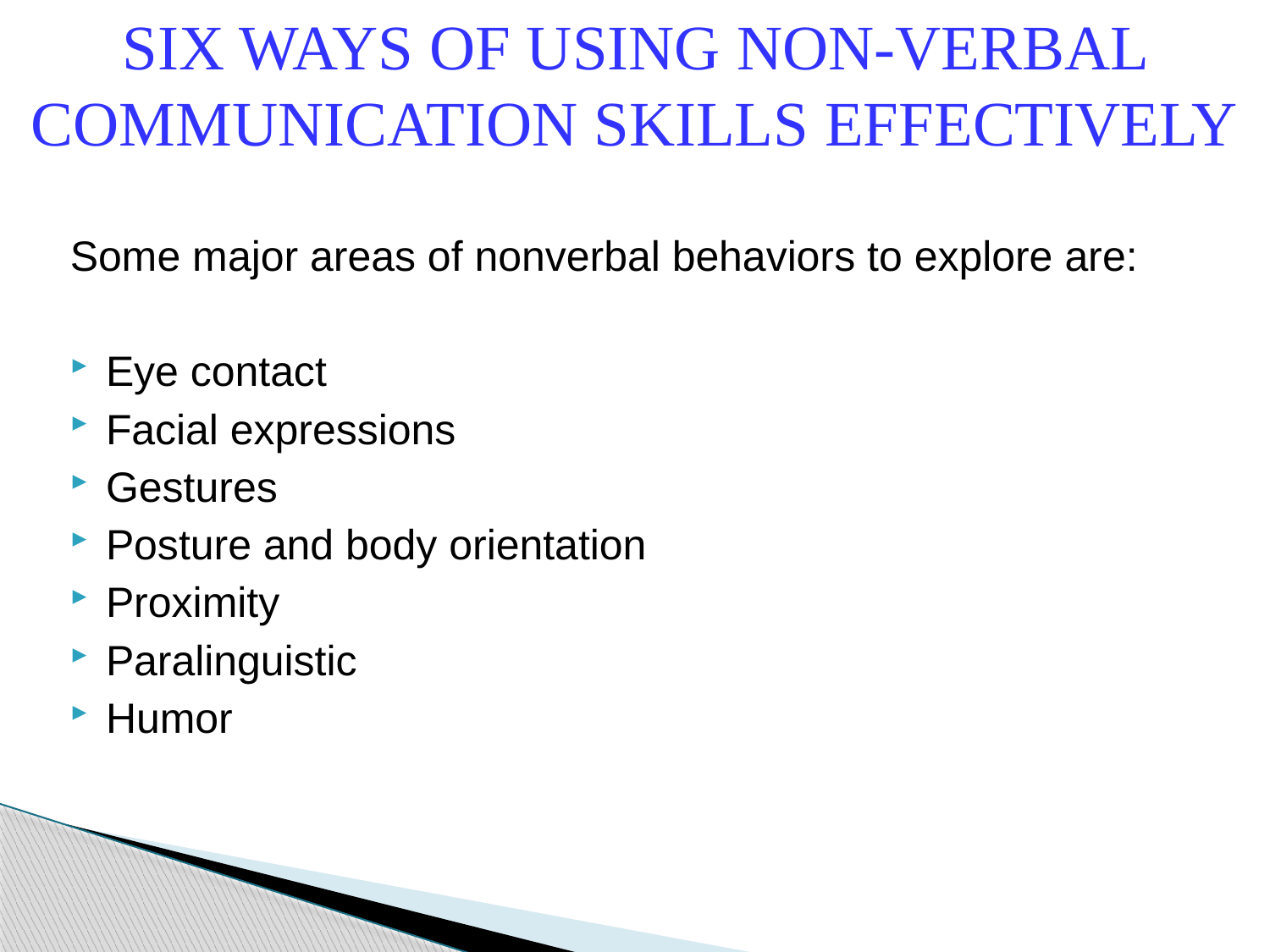

SIX WAYS OF USING NON-VERBAL COMMUNICATION SKILLS EFFECTIVELY
Some major areas of nonverbal behaviors to explore are:

Eye contact
Facial expressions
Gestures
Posture and body orientation
Proximity
Paralinguistic
Humor